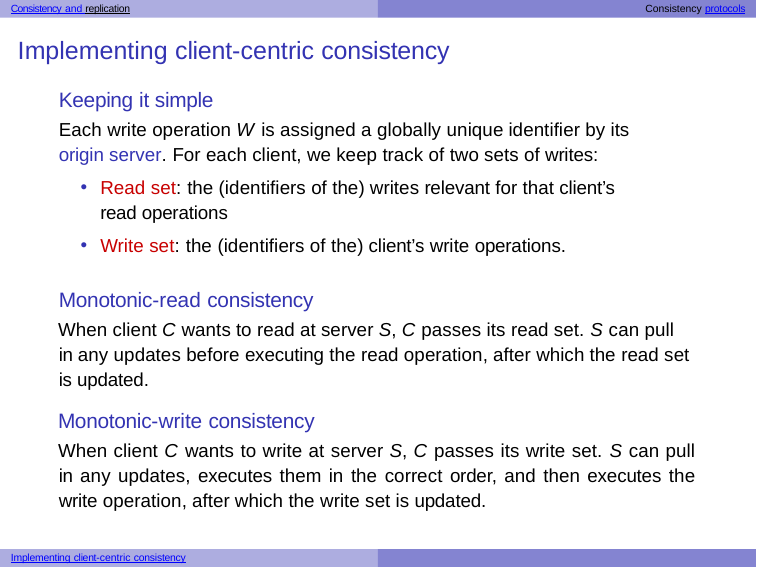

Consistency and replication	Consistency protocols
# Implementing client-centric consistency
Keeping it simple
Each write operation W is assigned a globally unique identifier by its origin server. For each client, we keep track of two sets of writes:
Read set: the (identifiers of the) writes relevant for that client’s read operations
Write set: the (identifiers of the) client’s write operations.

Monotonic-read consistency
When client C wants to read at server S, C passes its read set. S can pull in any updates before executing the read operation, after which the read set is updated.
Monotonic-write consistency
When client C wants to write at server S, C passes its write set. S can pull in any updates, executes them in the correct order, and then executes the write operation, after which the write set is updated.

Implementing client-centric consistency